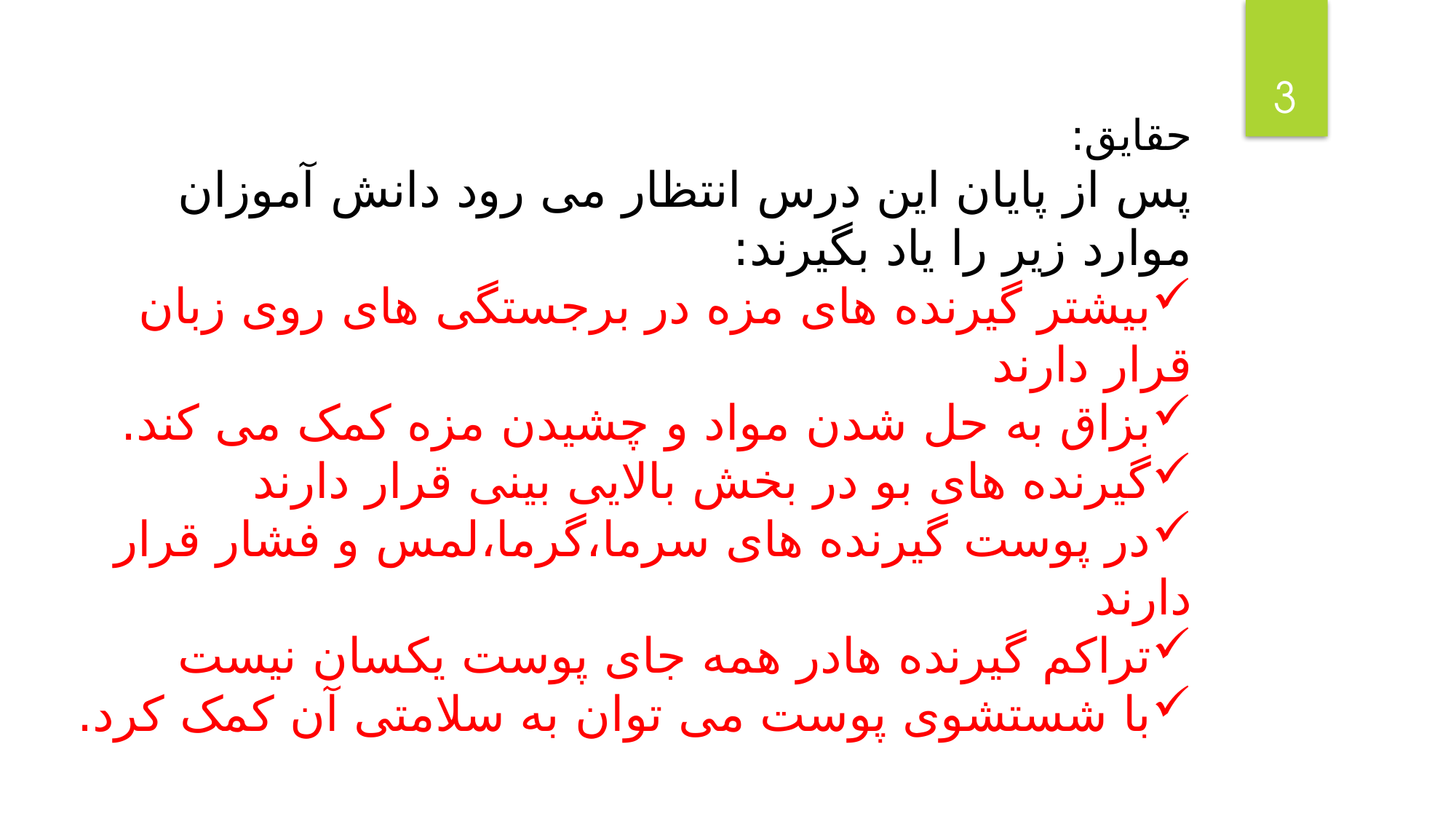

3
حقایق:
پس از پایان این درس انتظار می رود دانش آموزان موارد زیر را یاد بگیرند:
بیشتر گیرنده های مزه در برجستگی های روی زبان قرار دارند
بزاق به حل شدن مواد و چشیدن مزه کمک می کند.
گیرنده های بو در بخش بالایی بینی قرار دارند
در پوست گیرنده های سرما،گرما،لمس و فشار قرار دارند
تراکم گیرنده هادر همه جای پوست یکسان نیست
با شستشوی پوست می توان به سلامتی آن کمک کرد.